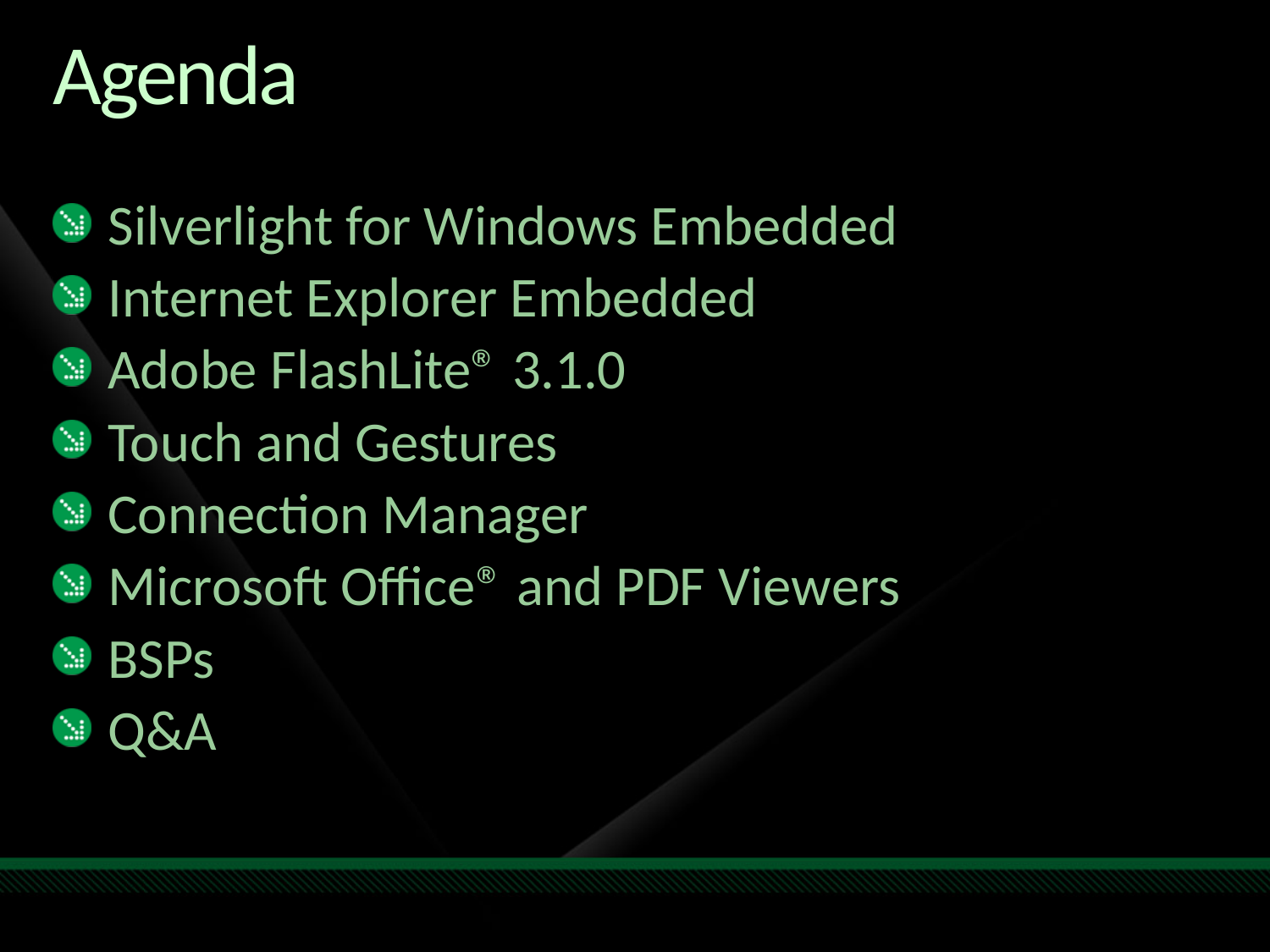

# Agenda
Silverlight for Windows Embedded
Internet Explorer Embedded
Adobe FlashLite® 3.1.0
Touch and Gestures
Connection Manager
Microsoft Office® and PDF Viewers
BSPs
Q&A